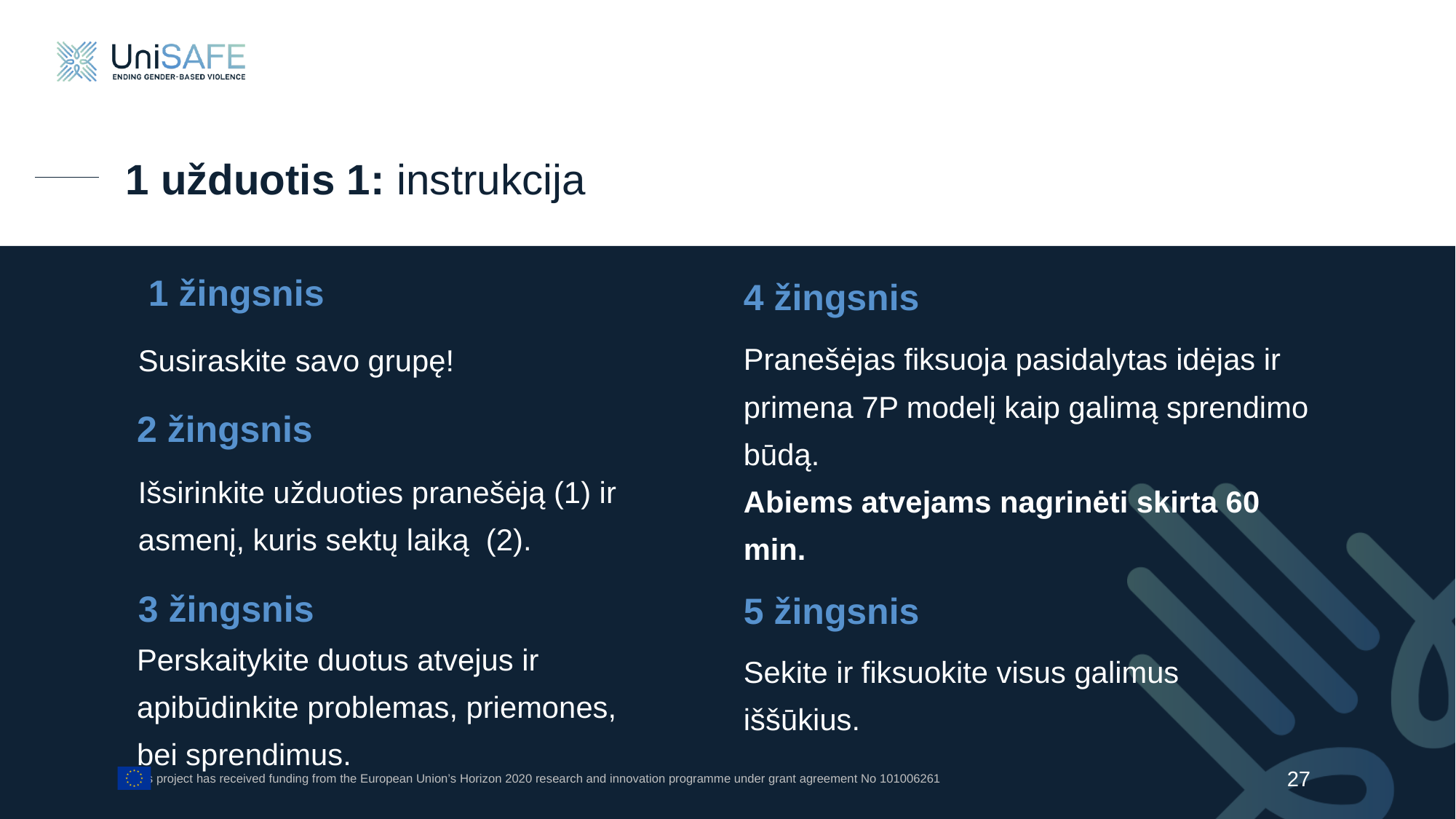

# 1 užduotis 1: instrukcija
 1 žingsnis
4 žingsnis
Pranešėjas fiksuoja pasidalytas idėjas ir primena 7P modelį kaip galimą sprendimo būdą.
Abiems atvejams nagrinėti skirta 60 min.
Susiraskite savo grupę!
2 žingsnis
Išsirinkite užduoties pranešėją (1) ir asmenį, kuris sektų laiką  (2).
3 žingsnis
5 žingsnis
Perskaitykite duotus atvejus ir
apibūdinkite problemas, priemones,
bei sprendimus.
Sekite ir fiksuokite visus galimus iššūkius.